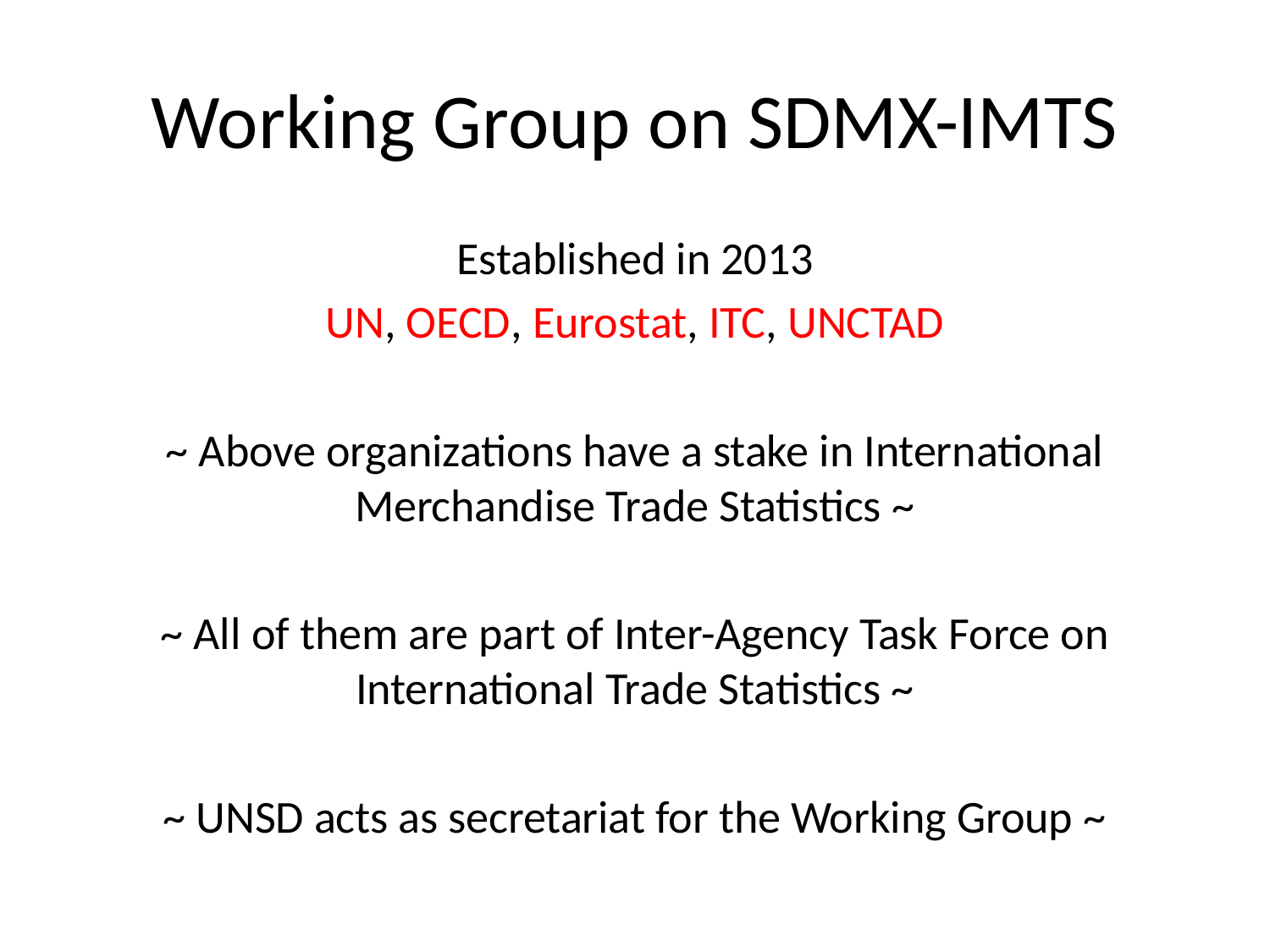

# Working Group on SDMX-IMTS
Established in 2013
UN, OECD, Eurostat, ITC, UNCTAD

~ Above organizations have a stake in International Merchandise Trade Statistics ~

~ All of them are part of Inter-Agency Task Force on International Trade Statistics ~

~ UNSD acts as secretariat for the Working Group ~